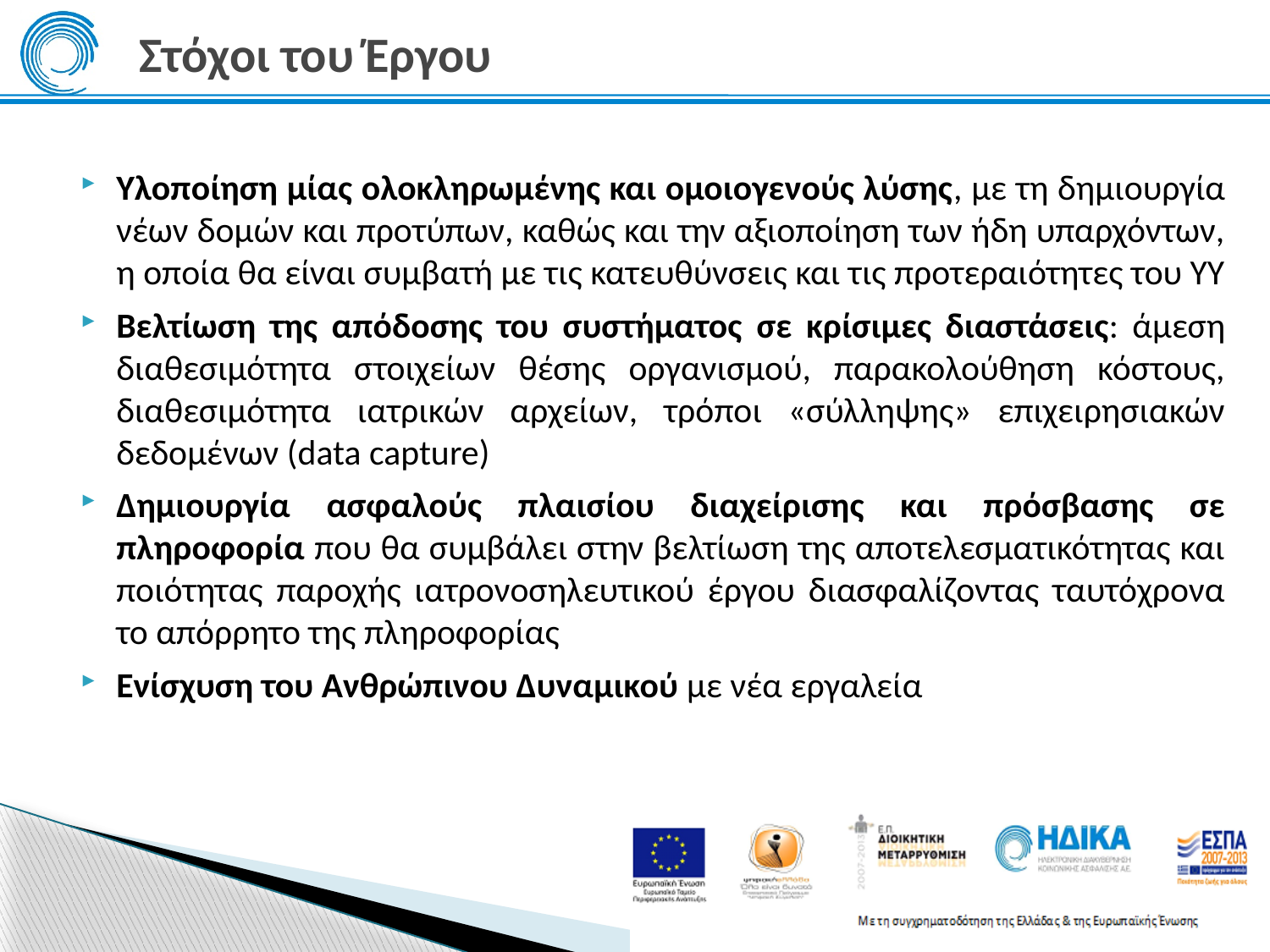

# Στόχοι του Έργου

Υλοποίηση μίας ολοκληρωμένης και ομοιογενούς λύσης, με τη δημιουργία νέων δομών και προτύπων, καθώς και την αξιοποίηση των ήδη υπαρχόντων, η οποία θα είναι συμβατή με τις κατευθύνσεις και τις προτεραιότητες του ΥΥ
Βελτίωση της απόδοσης του συστήματος σε κρίσιμες διαστάσεις: άμεση διαθεσιμότητα στοιχείων θέσης οργανισμού, παρακολούθηση κόστους, διαθεσιμότητα ιατρικών αρχείων, τρόποι «σύλληψης» επιχειρησιακών δεδομένων (data capture)
Δημιουργία ασφαλούς πλαισίου διαχείρισης και πρόσβασης σε πληροφορία που θα συμβάλει στην βελτίωση της αποτελεσματικότητας και ποιότητας παροχής ιατρονοσηλευτικού έργου διασφαλίζοντας ταυτόχρονα το απόρρητο της πληροφορίας
Ενίσχυση του Ανθρώπινου Δυναμικού με νέα εργαλεία